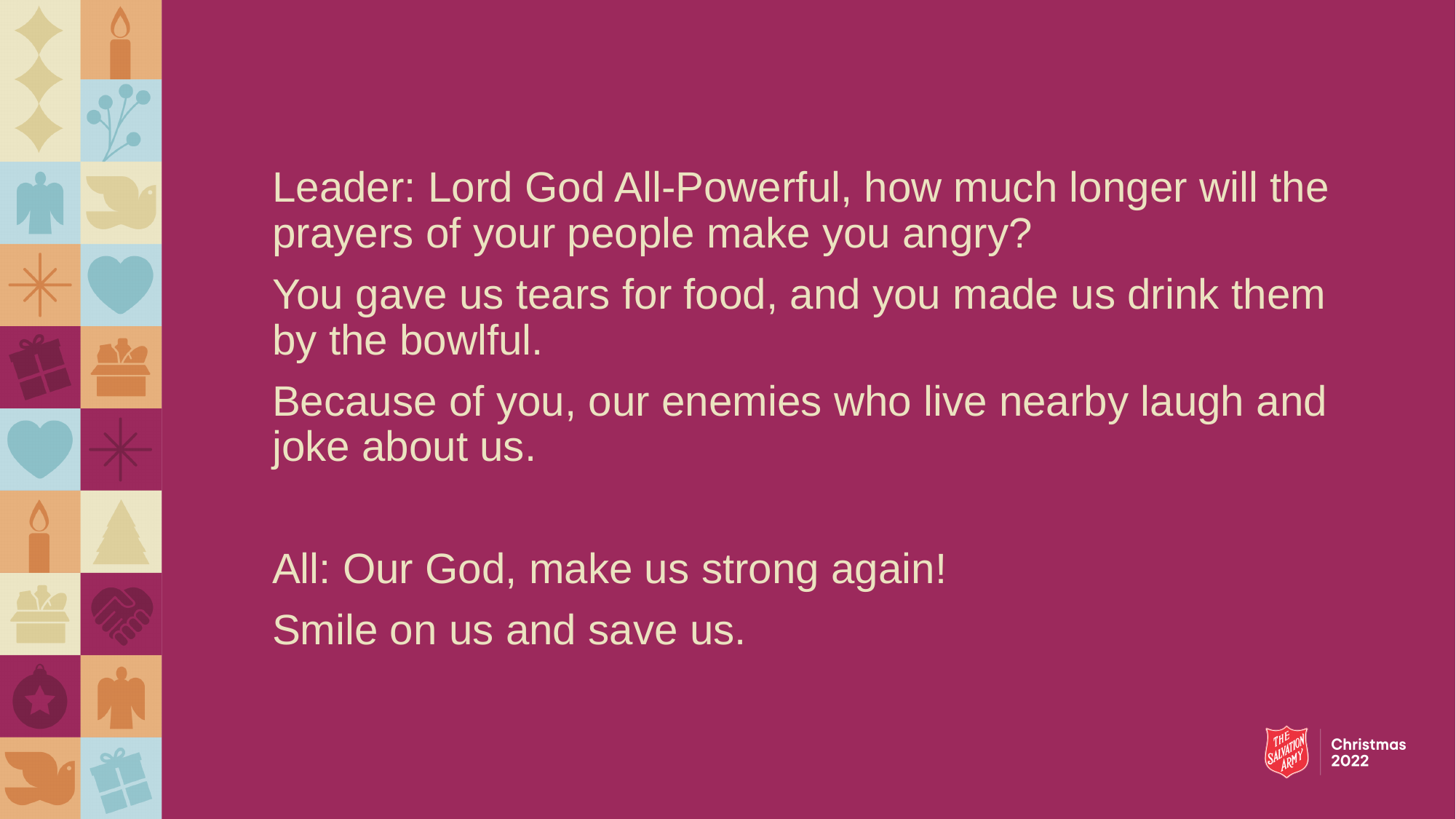

Leader: Lord God All-Powerful, how much longer will the prayers of your people make you angry?
You gave us tears for food, and you made us drink them by the bowlful.
Because of you, our enemies who live nearby laugh and joke about us.

All: Our God, make us strong again!
Smile on us and save us.